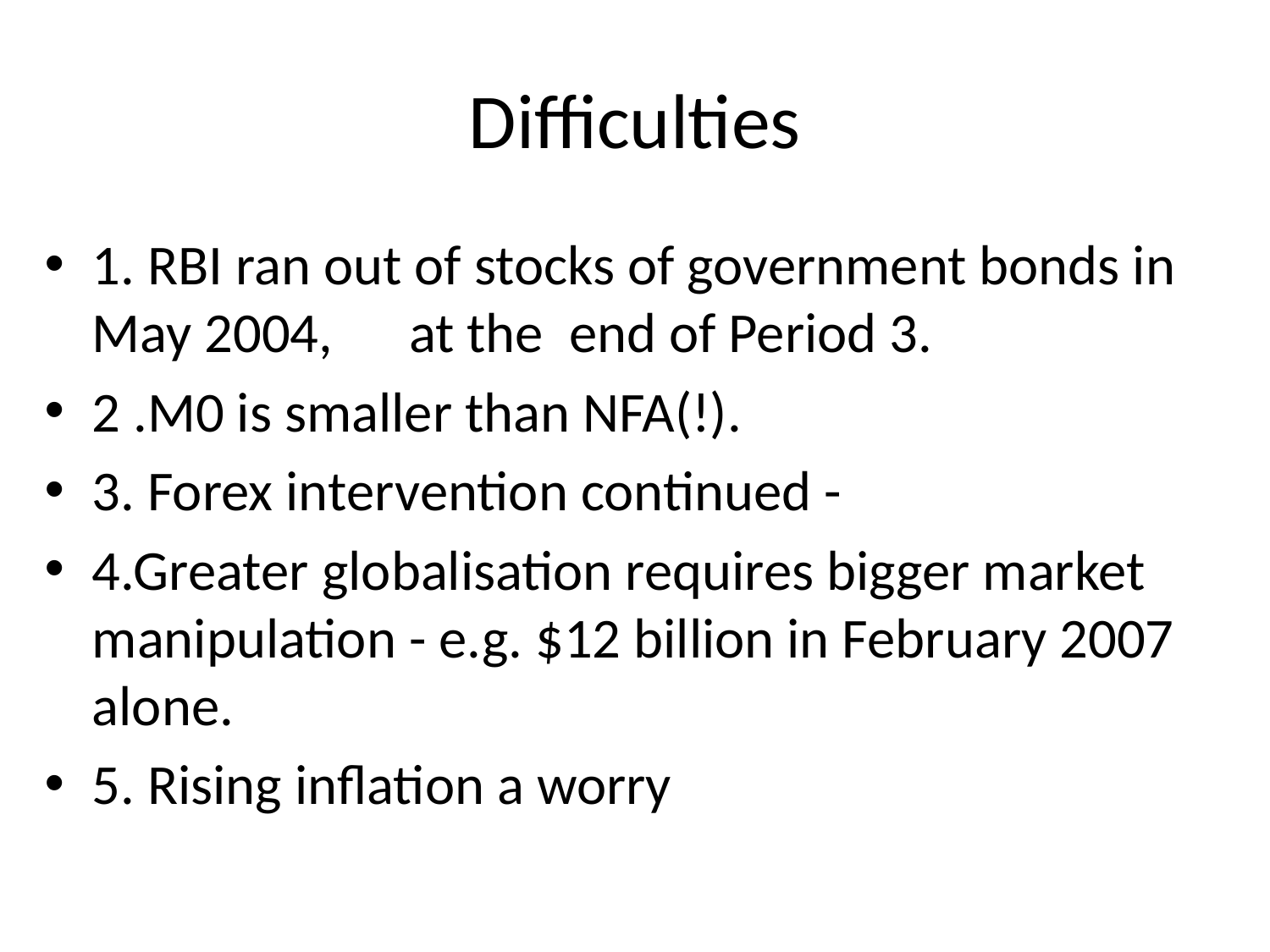

# Difficulties
1. RBI ran out of stocks of government bonds in May 2004,      at the  end of Period 3.
2 .M0 is smaller than NFA(!).
3. Forex intervention continued -
4.Greater globalisation requires bigger market manipulation - e.g. $12 billion in February 2007 alone.
5. Rising inflation a worry